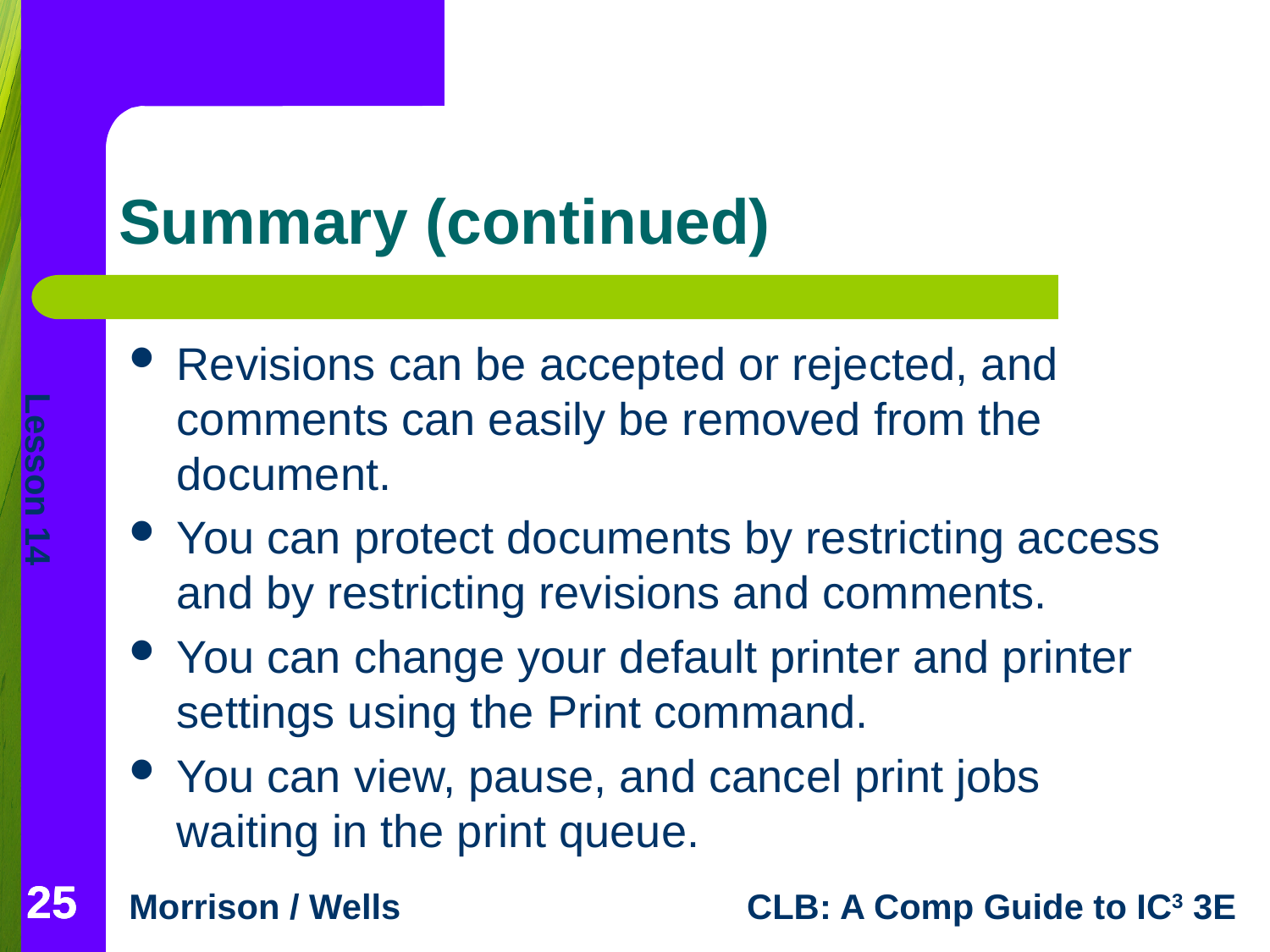

# Summary (continued)
Revisions can be accepted or rejected, and comments can easily be removed from the document.
You can protect documents by restricting access and by restricting revisions and comments.
You can change your default printer and printer settings using the Print command.
You can view, pause, and cancel print jobs waiting in the print queue.
25
25
25